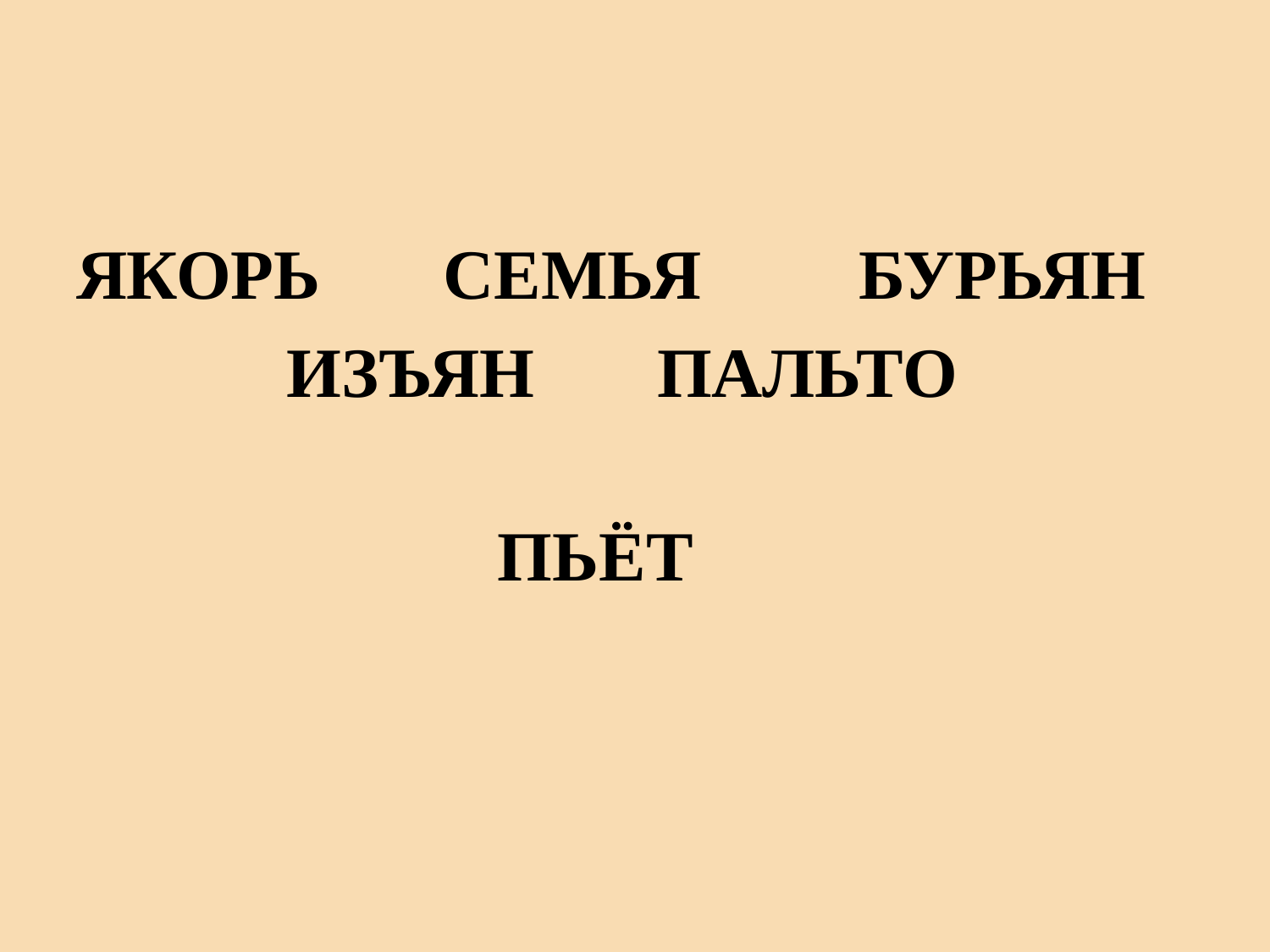

#
ЯКОРЬ       СЕМЬЯ         БУРЬЯН
            ИЗЪЯН       ПАЛЬТО
                        ПЬЁТ